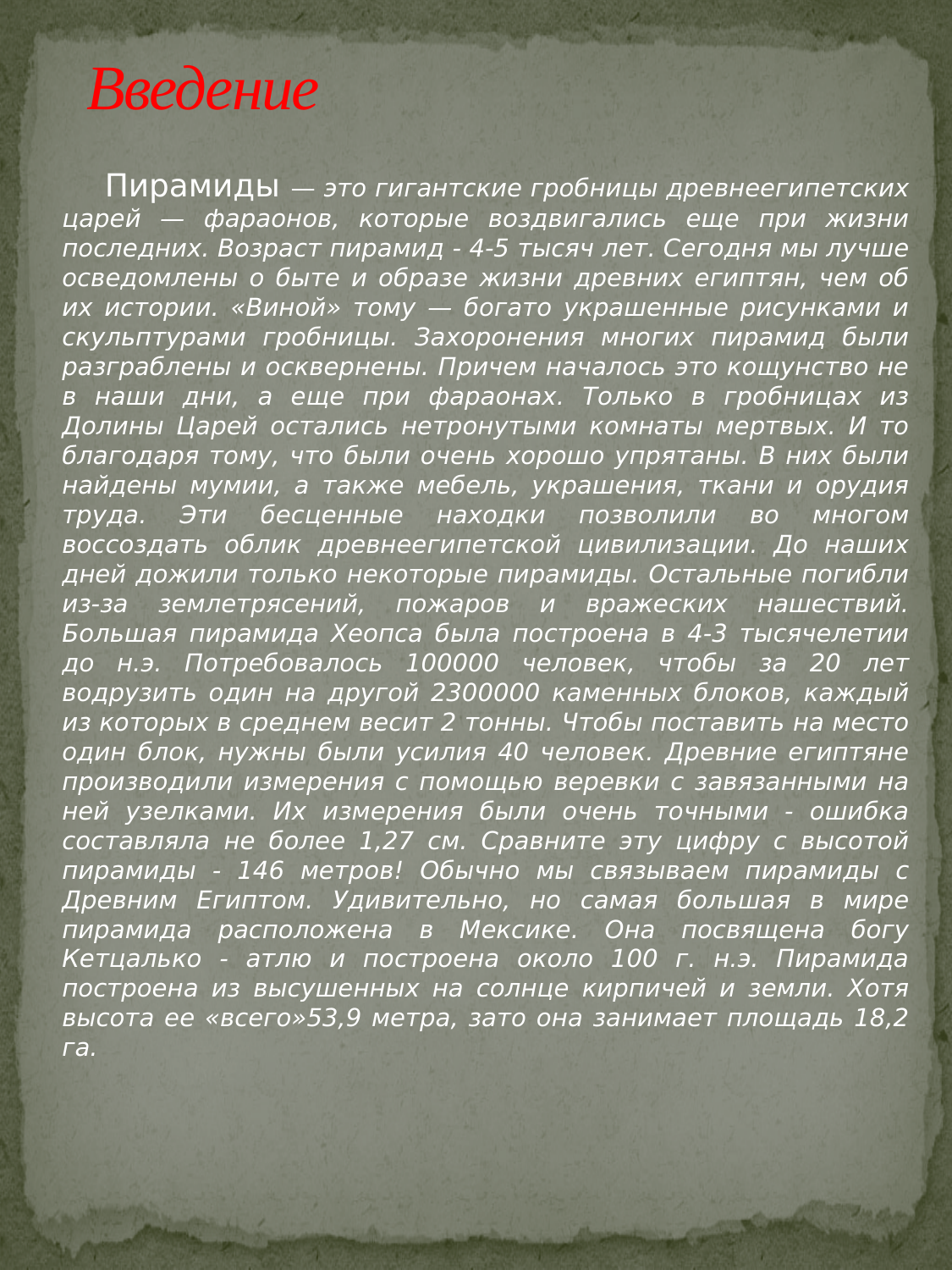

Введение
    Пирамиды — это гигантские гробницы древнеегипетских царей — фараонов, которые воздвигались еще при жизни последних. Возраст пирамид - 4-5 тысяч лет. Сегодня мы лучше осведомлены о быте и образе жизни древних египтян, чем об их истории. «Виной» тому — богато украшенные рисунками и скульптурами гробницы. Захоронения многих пирамид были разграблены и осквернены. Причем началось это кощунство не в наши дни, а еще при фараонах. Только в гробницах из Долины Царей остались нетронутыми комнаты мертвых. И то благодаря тому, что были очень хорошо упрятаны. В них были найдены мумии, а также мебель, украшения, ткани и орудия труда. Эти бесценные находки позволили во многом воссоздать облик древнеегипетской цивилизации. До наших дней дожили только некоторые пирамиды. Остальные погибли из-за землетрясений, пожаров и вражеских нашествий. Большая пирамида Хеопса была построена в 4-3 тысячелетии до н.э. Потребовалось 100000 человек, чтобы за 20 лет водрузить один на другой 2300000 каменных блоков, каждый из которых в среднем весит 2 тонны. Чтобы поставить на место один блок, нужны были усилия 40 человек. Древние египтяне производили измерения с помощью веревки с завязанными на ней узелками. Их измерения были очень точными - ошибка составляла не более 1,27 см. Сравните эту цифру с высотой пирамиды - 146 метров! Обычно мы связываем пирамиды с Древним Египтом. Удивительно, но самая большая в мире пирамида расположена в Мексике. Она посвящена богу Кетцалько - атлю и построена около 100 г. н.э. Пирамида построена из высушенных на солнце кирпичей и земли. Хотя высота ее «всего»53,9 метра, зато она занимает площадь 18,2 га.